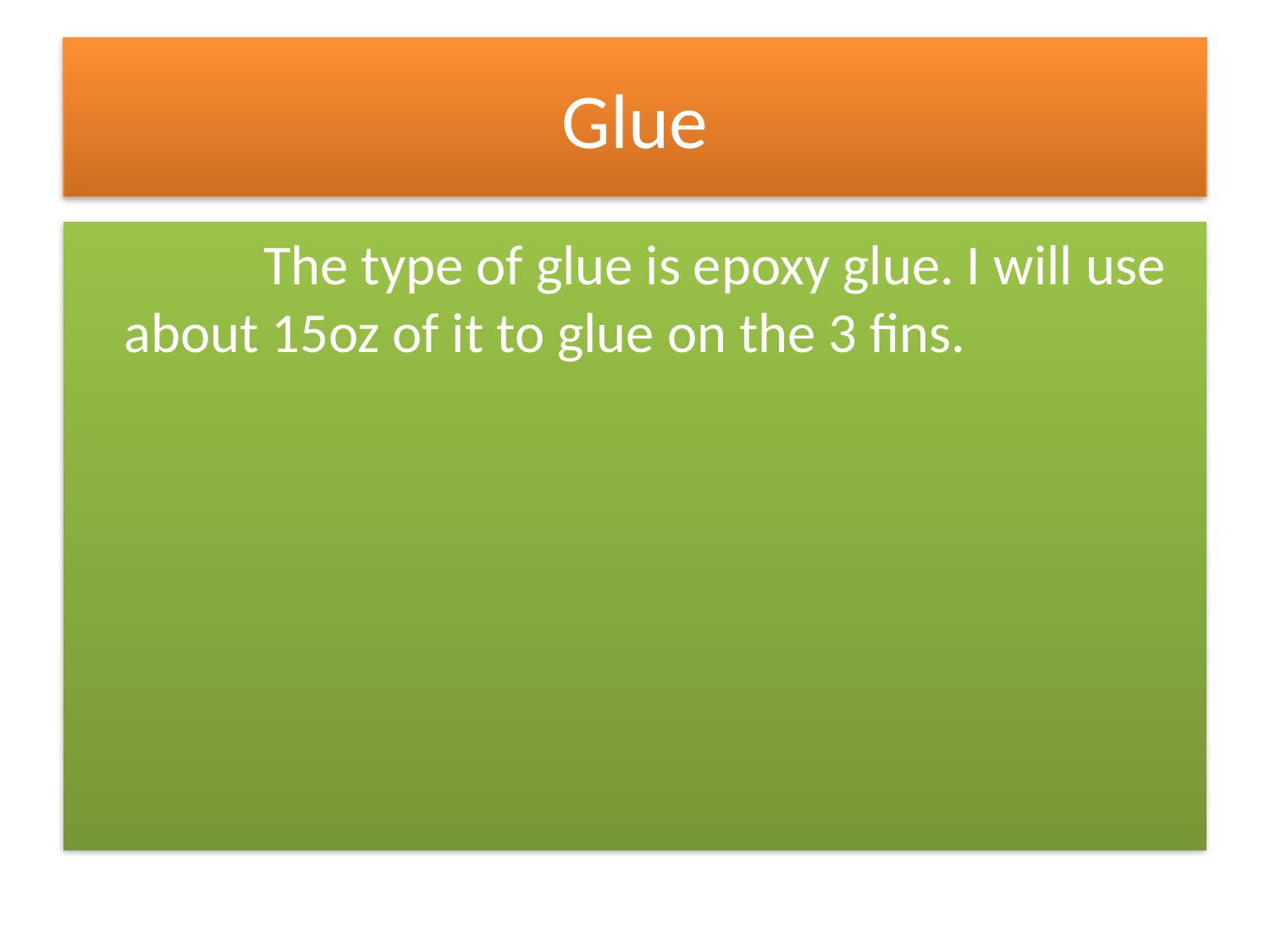

# Glue
		 The type of glue is epoxy glue. I will use about 15oz of it to glue on the 3 fins.